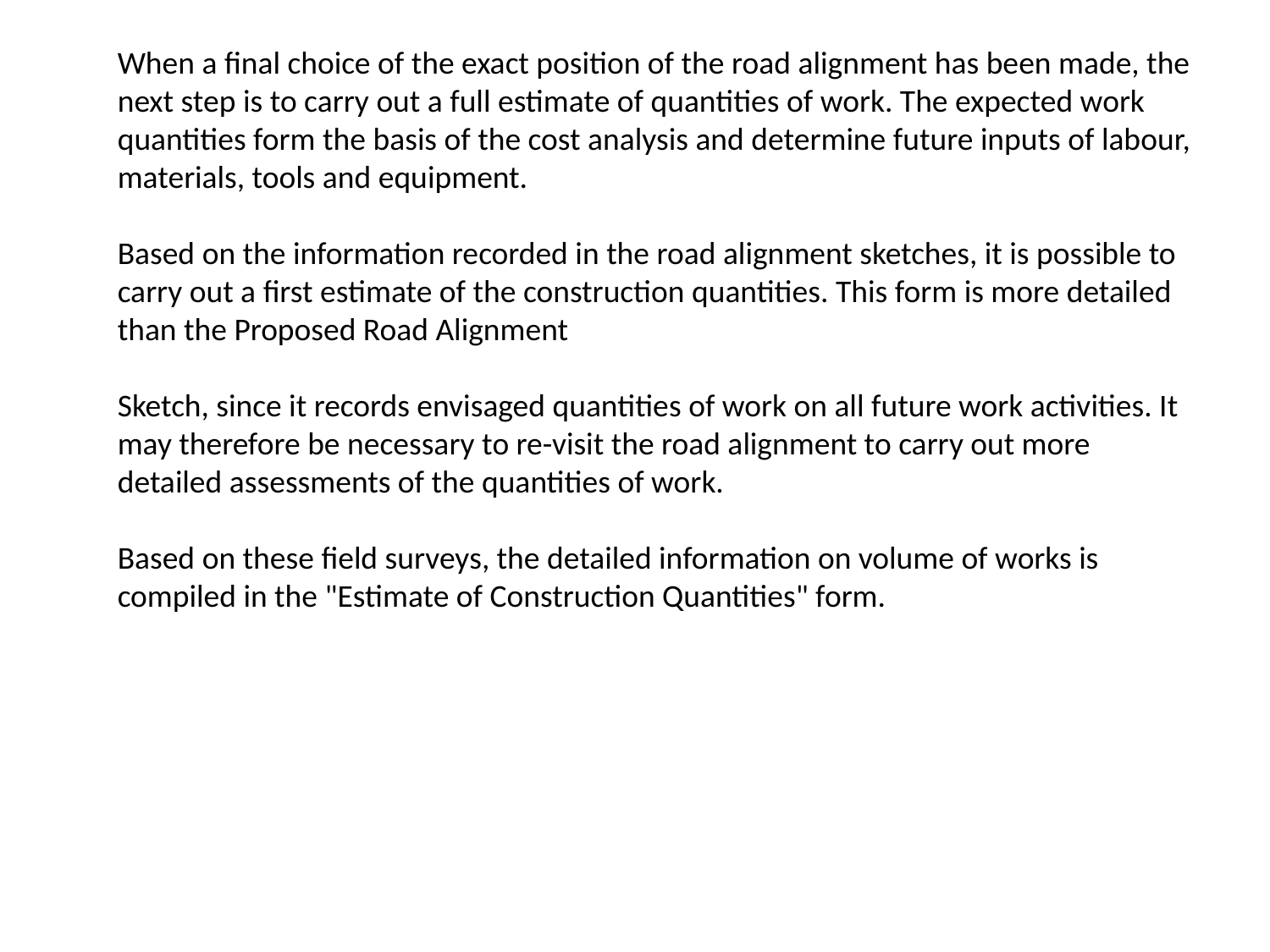

When a final choice of the exact position of the road alignment has been made, the next step is to carry out a full estimate of quantities of work. The expected work quantities form the basis of the cost analysis and determine future inputs of labour, materials, tools and equipment.

Based on the information recorded in the road alignment sketches, it is possible to carry out a first estimate of the construction quantities. This form is more detailed than the Proposed Road Alignment

Sketch, since it records envisaged quantities of work on all future work activities. It
may therefore be necessary to re-visit the road alignment to carry out more detailed assessments of the quantities of work.

Based on these field surveys, the detailed information on volume of works is compiled in the "Estimate of Construction Quantities" form.